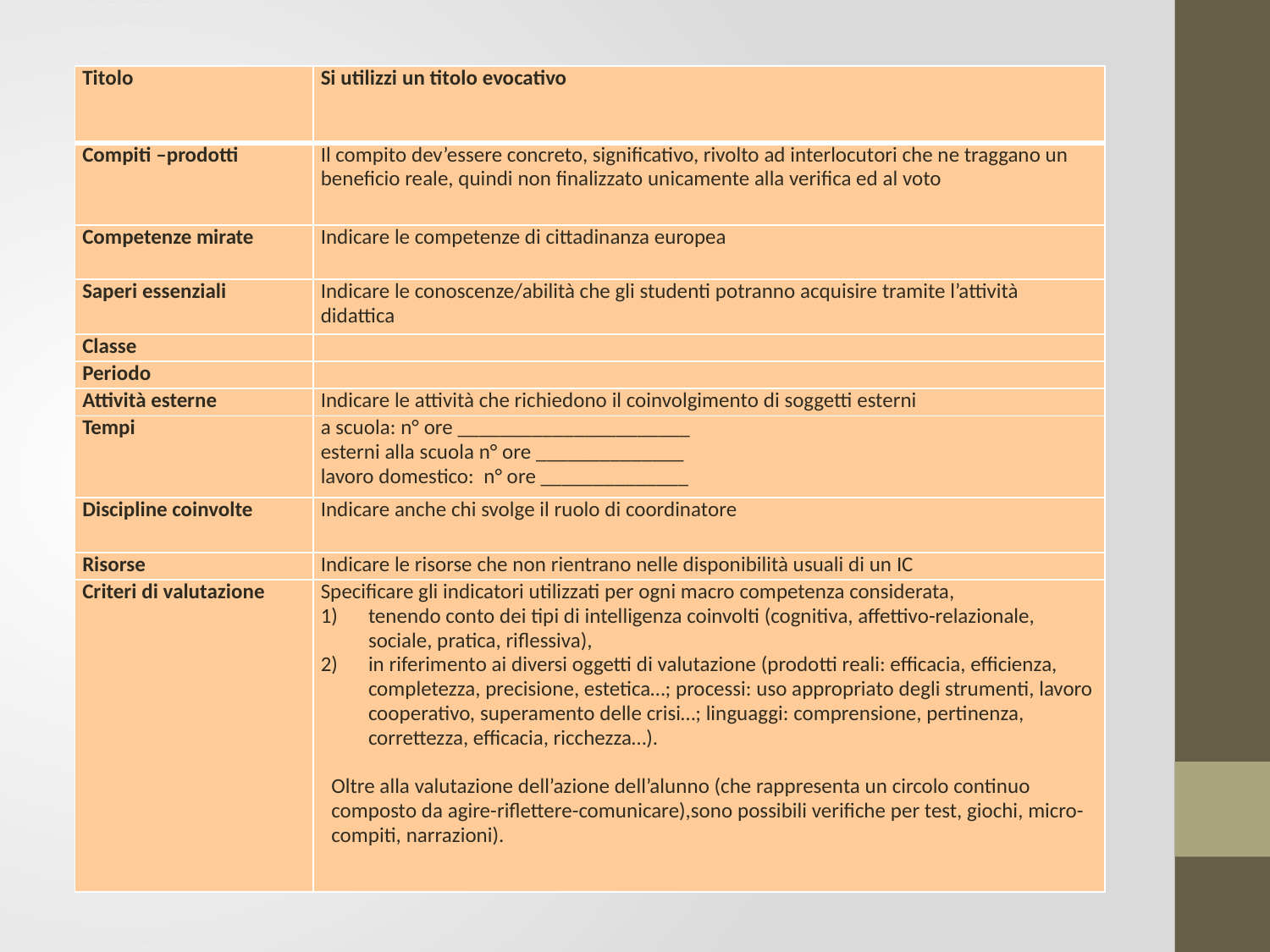

| Titolo | Si utilizzi un titolo evocativo |
| --- | --- |
| Compiti –prodotti | Il compito dev’essere concreto, significativo, rivolto ad interlocutori che ne traggano un beneficio reale, quindi non finalizzato unicamente alla verifica ed al voto |
| Competenze mirate | Indicare le competenze di cittadinanza europea |
| Saperi essenziali | Indicare le conoscenze/abilità che gli studenti potranno acquisire tramite l’attività didattica |
| Classe |  |
| Periodo |  |
| Attività esterne | Indicare le attività che richiedono il coinvolgimento di soggetti esterni |
| Tempi | a scuola: n° ore \_\_\_\_\_\_\_\_\_\_\_\_\_\_\_\_\_\_\_\_\_\_ esterni alla scuola n° ore \_\_\_\_\_\_\_\_\_\_\_\_\_\_ lavoro domestico: n° ore \_\_\_\_\_\_\_\_\_\_\_\_\_\_ |
| Discipline coinvolte | Indicare anche chi svolge il ruolo di coordinatore |
| Risorse | Indicare le risorse che non rientrano nelle disponibilità usuali di un IC |
| Criteri di valutazione | Specificare gli indicatori utilizzati per ogni macro competenza considerata, tenendo conto dei tipi di intelligenza coinvolti (cognitiva, affettivo-relazionale, sociale, pratica, riflessiva), in riferimento ai diversi oggetti di valutazione (prodotti reali: efficacia, efficienza, completezza, precisione, estetica…; processi: uso appropriato degli strumenti, lavoro cooperativo, superamento delle crisi…; linguaggi: comprensione, pertinenza, correttezza, efficacia, ricchezza…). Oltre alla valutazione dell’azione dell’alunno (che rappresenta un circolo continuo composto da agire-riflettere-comunicare),sono possibili verifiche per test, giochi, micro-compiti, narrazioni). |